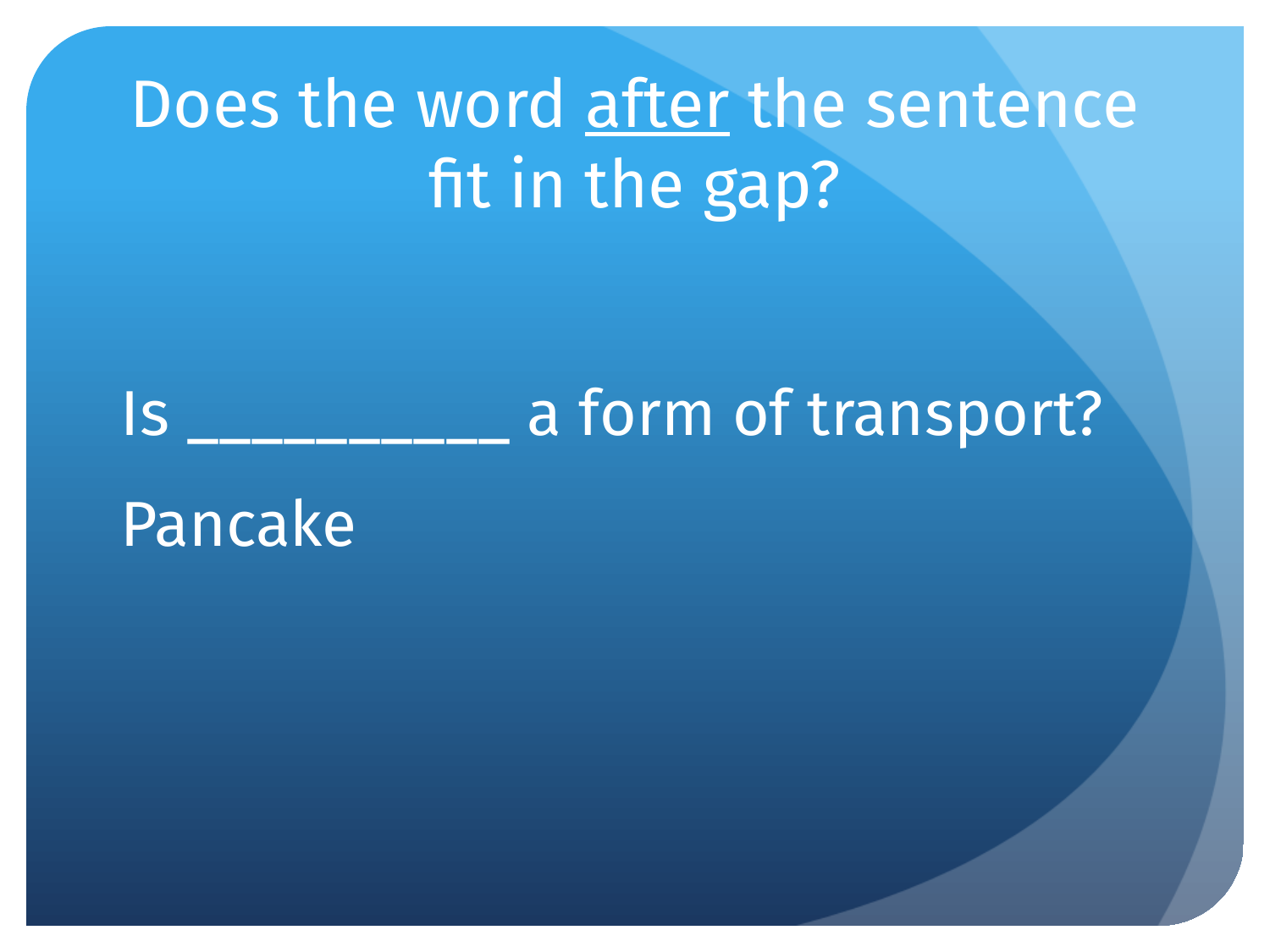

# Does the word after the sentence fit in the gap?

Is __________ a form of transport?
Pancake